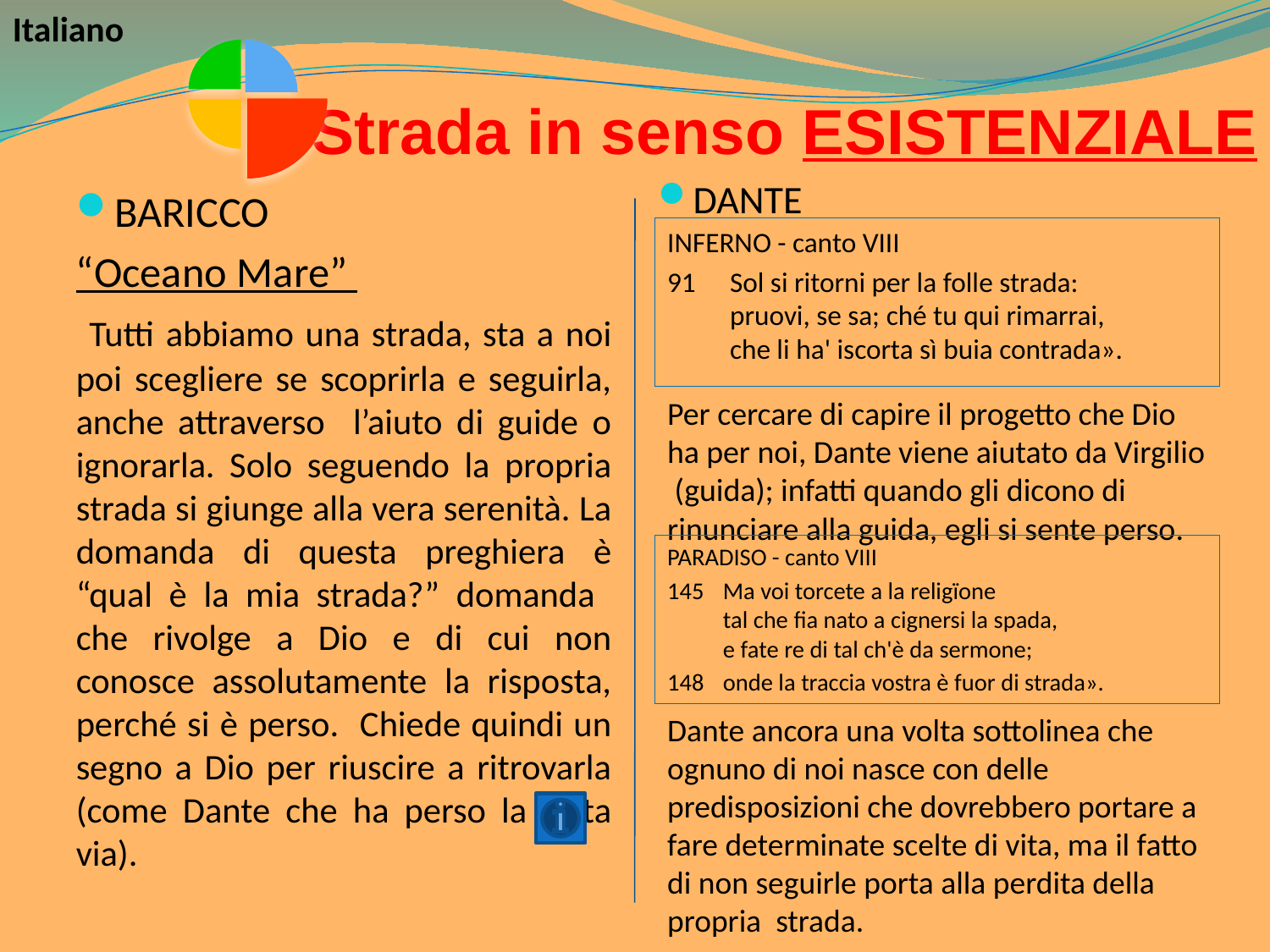

Italiano

Strada in senso ESISTENZIALE

DANTE

BARICCO
“Oceano Mare”
 Tutti abbiamo una strada, sta a noi poi scegliere se scoprirla e seguirla, anche attraverso  l’aiuto di guide o ignorarla. Solo seguendo la propria strada si giunge alla vera serenità. La domanda di questa preghiera è “qual è la mia strada?” domanda  che rivolge a Dio e di cui non conosce assolutamente la risposta, perché si è perso.  Chiede quindi un segno a Dio per riuscire a ritrovarla (come Dante che ha perso la retta via).
INFERNO - canto VIII
91	Sol si ritorni per la folle strada:
pruovi, se sa; ché tu qui rimarrai,
che li ha' iscorta sì buia contrada».

Per cercare di capire il progetto che Dio ha per noi, Dante viene aiutato da Virgilio  (guida); infatti quando gli dicono di rinunciare alla guida, egli si sente perso.

PARADISO - canto VIII
145	Ma voi torcete a la religïone
tal che fia nato a cignersi la spada,
e fate re di tal ch'è da sermone;
148	onde la traccia vostra è fuor di strada».

Dante ancora una volta sottolinea che ognuno di noi nasce con delle predisposizioni che dovrebbero portare a fare determinate scelte di vita, ma il fatto di non seguirle porta alla perdita della propria  strada.